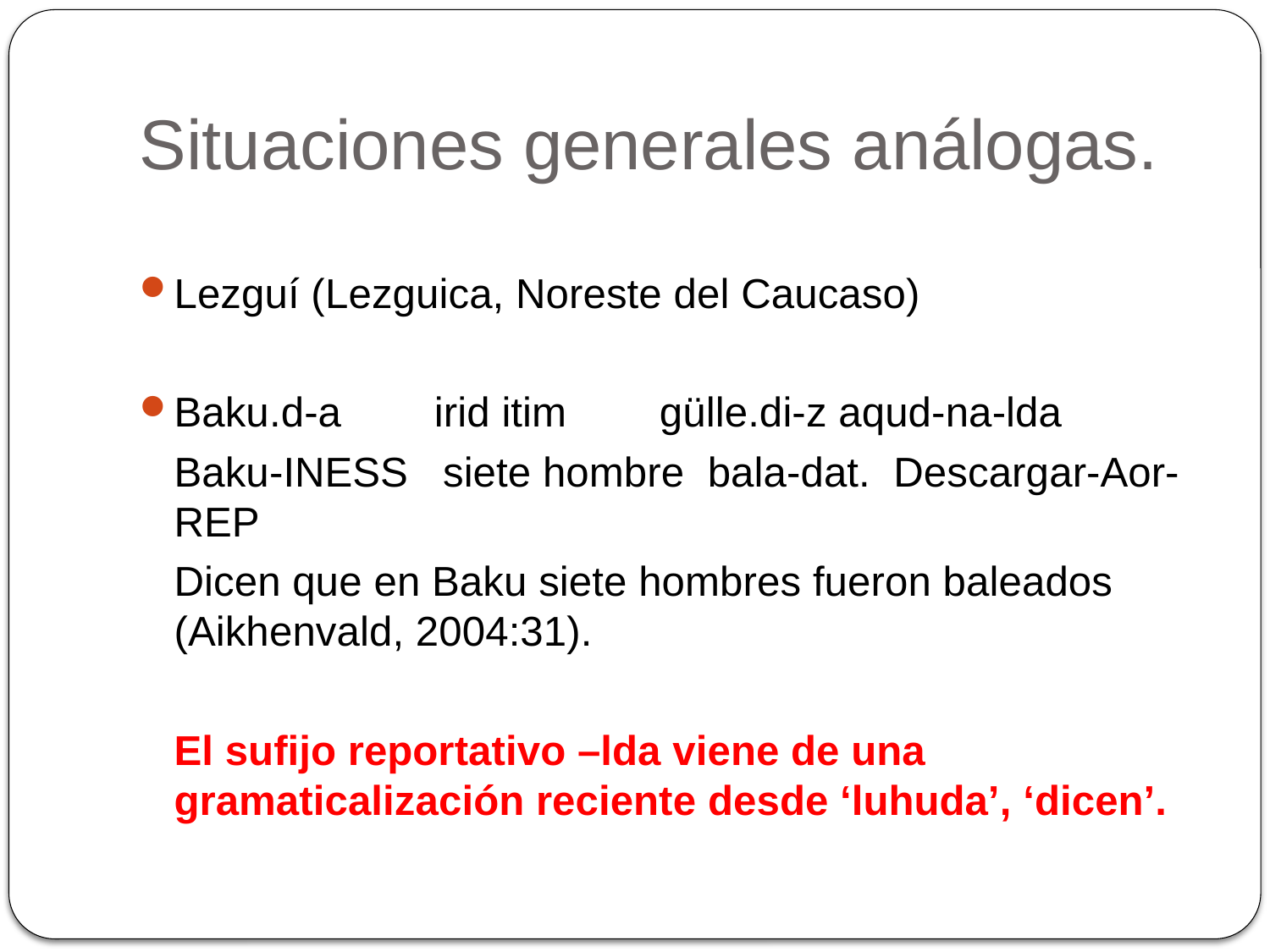

# Situaciones generales análogas.

Lezguí (Lezguica, Noreste del Caucaso)

Baku.d-a        irid itim        gülle.di-z aqud-na-lda
	Baku-INESS   siete hombre  bala-dat.  Descargar-Aor-REP
	Dicen que en Baku siete hombres fueron baleados (Aikhenvald, 2004:31).

	El sufijo reportativo –lda viene de una gramaticalización reciente desde ‘luhuda’, ‘dicen’.